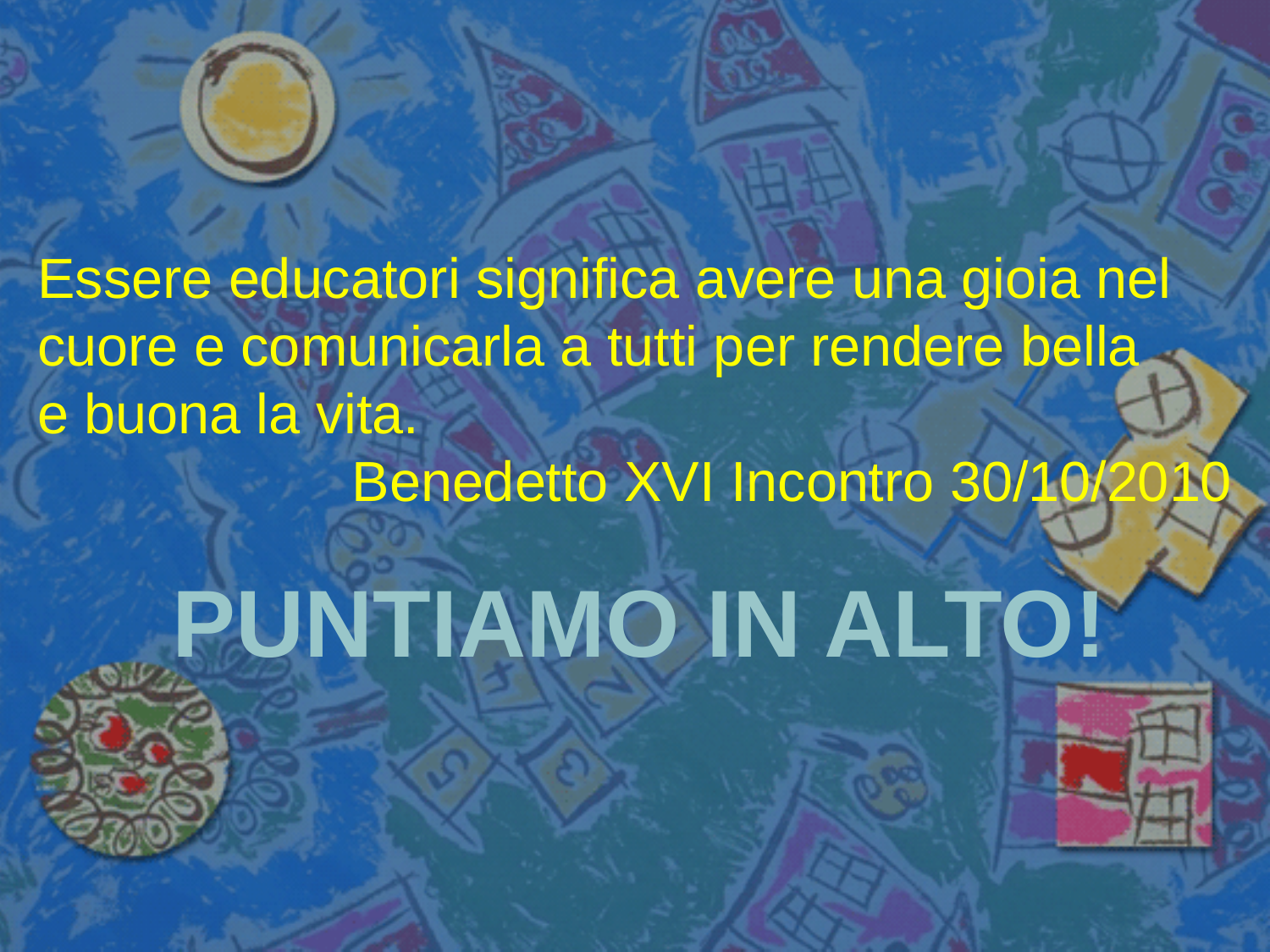

Essere educatori significa avere una gioia nel
cuore e comunicarla a tutti per rendere bella
e buona la vita.
Benedetto XVI Incontro 30/10/2010
Puntiamo in alto!